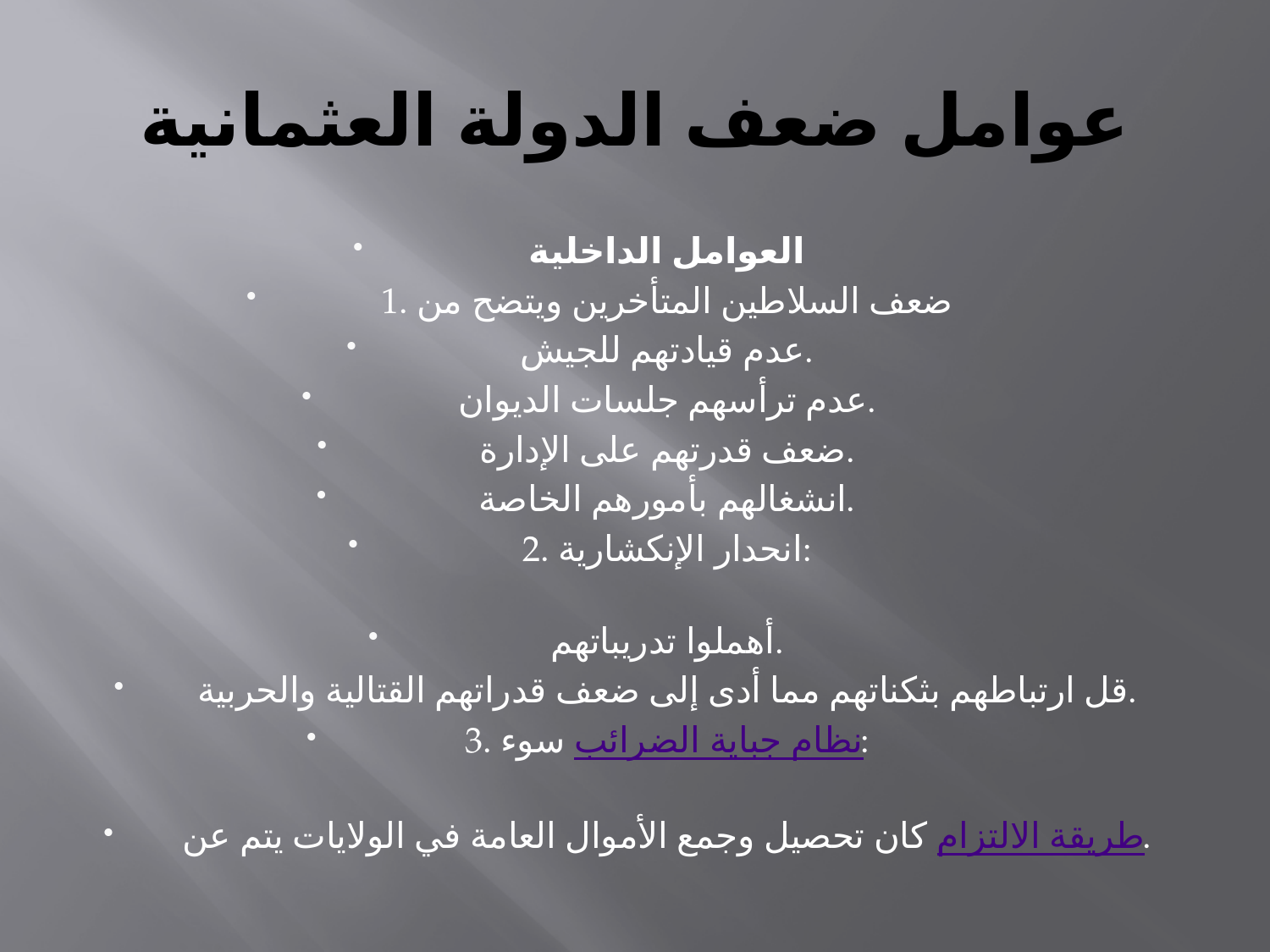

# عوامل ضعف الدولة العثمانية
العوامل الداخلية
1. ضعف السلاطين المتأخرين ويتضح من
عدم قيادتهم للجيش.
عدم ترأسهم جلسات الديوان.
ضعف قدرتهم على الإدارة.
انشغالهم بأمورهم الخاصة.
2. انحدار الإنكشارية:
أهملوا تدريباتهم.
قل ارتباطهم بثكناتهم مما أدى إلى ضعف قدراتهم القتالية والحربية.
3. سوء نظام جباية الضرائب:
كان تحصيل وجمع الأموال العامة في الولايات يتم عن طريقة الالتزام.